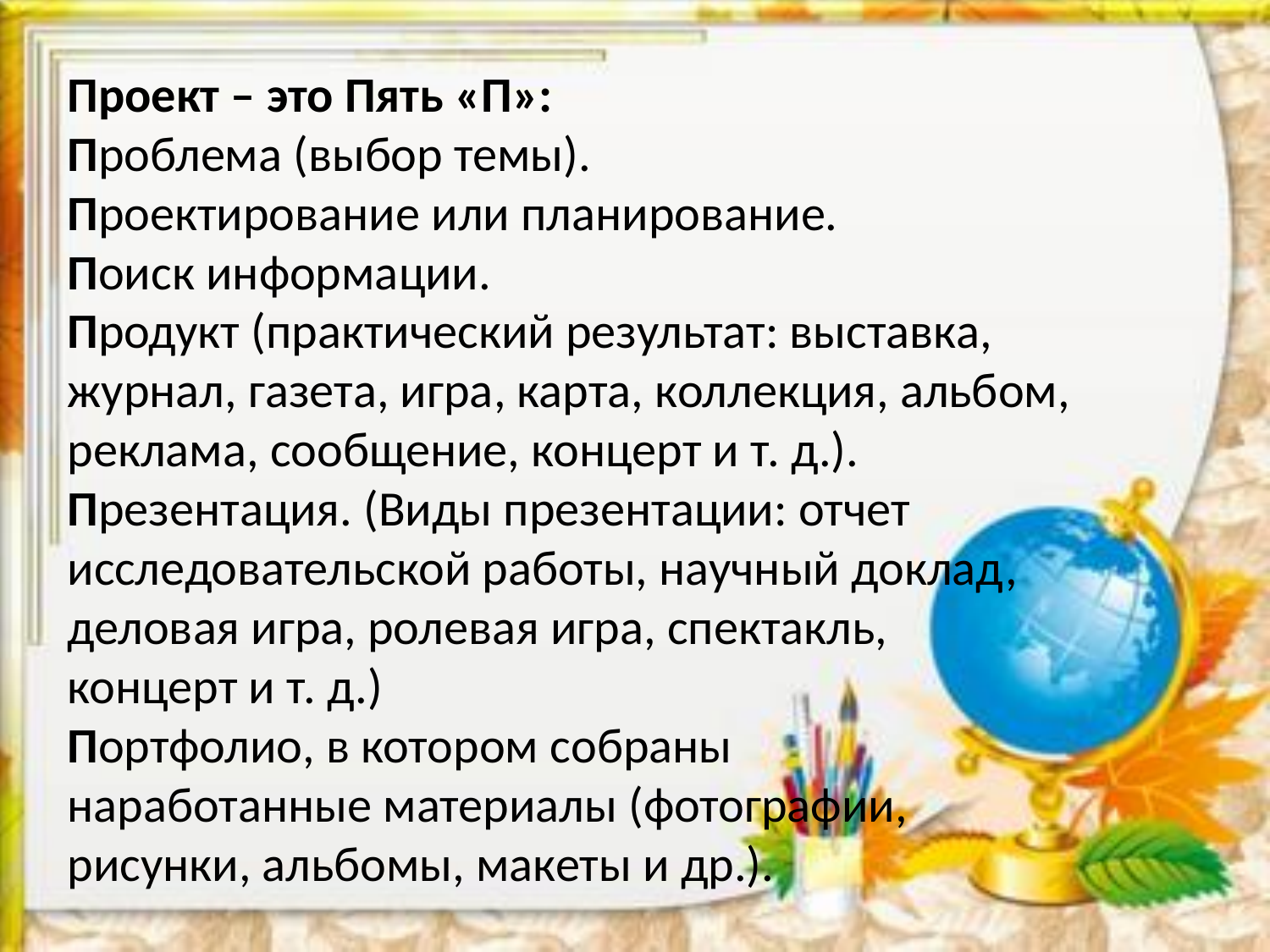

Проект – это Пять «П»:
Проблема (выбор темы).
Проектирование или планирование.
Поиск информации.
Продукт (практический результат: выставка, журнал, газета, игра, карта, коллекция, альбом, реклама, сообщение, концерт и т. д.).
Презентация. (Виды презентации: отчет исследовательской работы, научный доклад, деловая игра, ролевая игра, спектакль,
концерт и т. д.)
Портфолио, в котором собраны
наработанные материалы (фотографии,
рисунки, альбомы, макеты и др.).